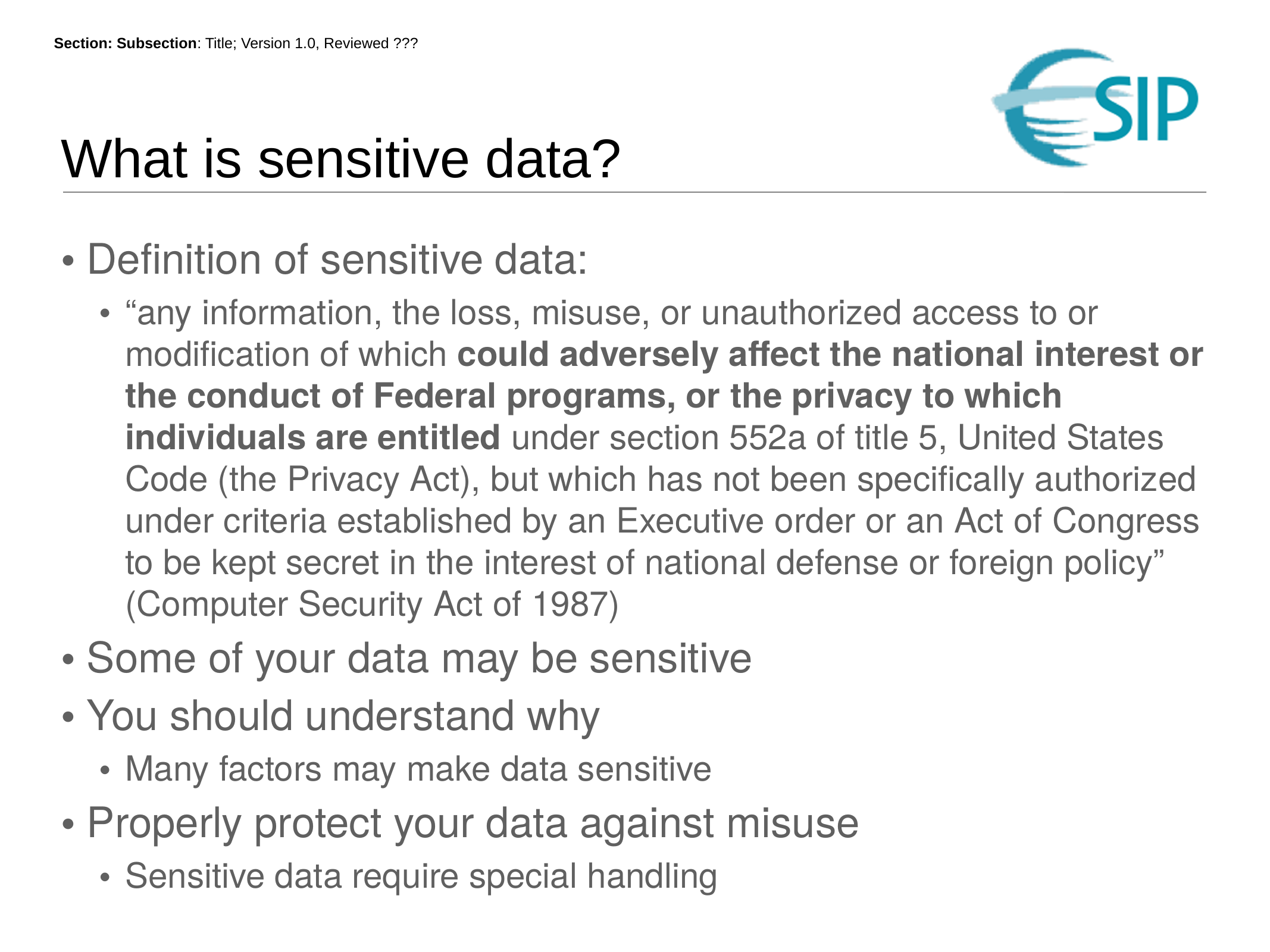

# What is sensitive data?
Definition of sensitive data:
“any information, the loss, misuse, or unauthorized access to or modification of which could adversely affect the national interest or the conduct of Federal programs, or the privacy to which individuals are entitled under section 552a of title 5, United States Code (the Privacy Act), but which has not been specifically authorized under criteria established by an Executive order or an Act of Congress to be kept secret in the interest of national defense or foreign policy” (Computer Security Act of 1987)
Some of your data may be sensitive
You should understand why
Many factors may make data sensitive
Properly protect your data against misuse
Sensitive data require special handling